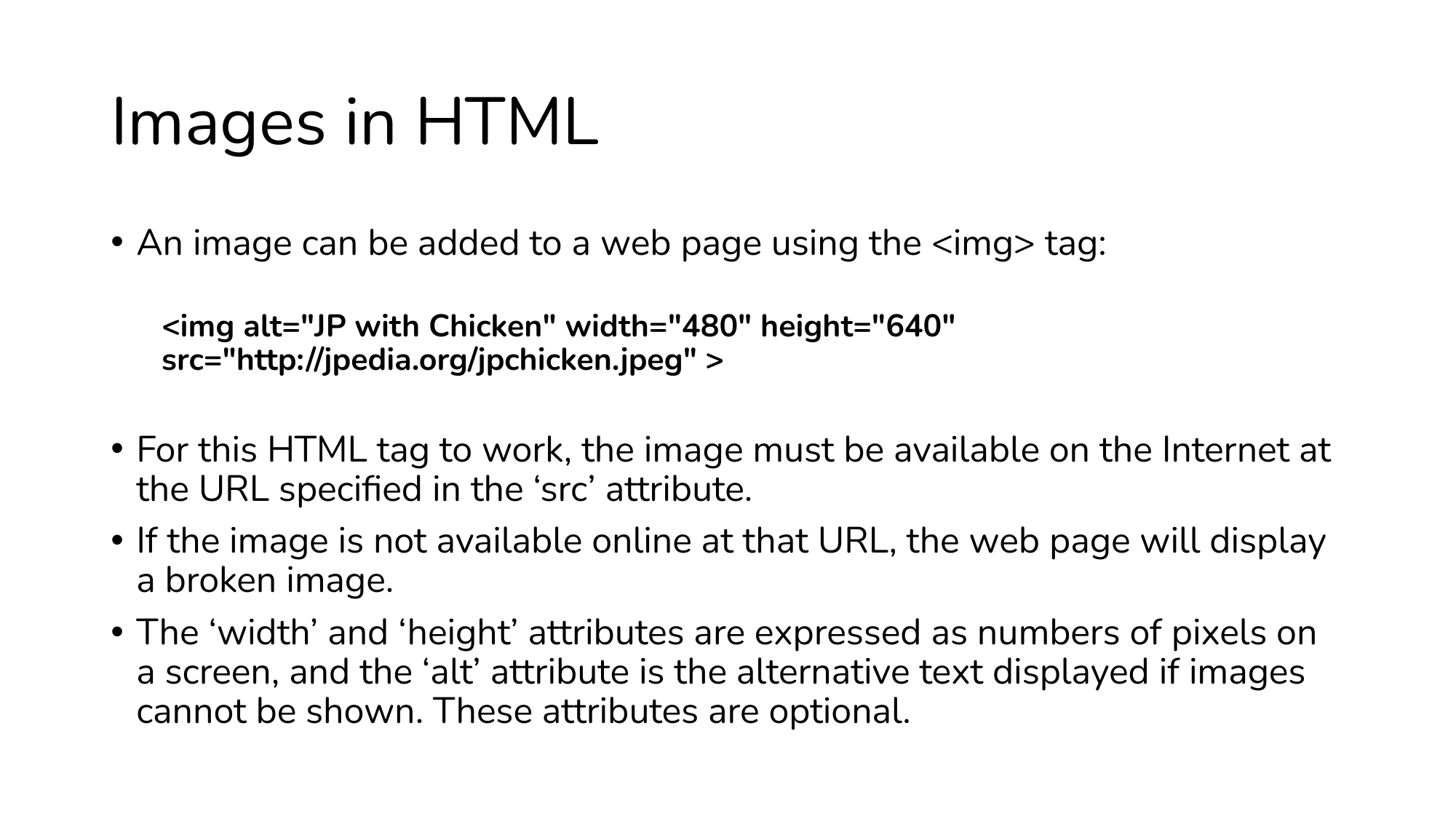

# Images in HTML
An image can be added to a web page using the <img> tag:

<img alt="JP with Chicken" width="480" height="640" src="http://jpedia.org/jpchicken.jpeg" >

For this HTML tag to work, the image must be available on the Internet at the URL specified in the ‘src’ attribute.
If the image is not available online at that URL, the web page will display a broken image.
The ‘width’ and ‘height’ attributes are expressed as numbers of pixels on a screen, and the ‘alt’ attribute is the alternative text displayed if images cannot be shown. These attributes are optional.